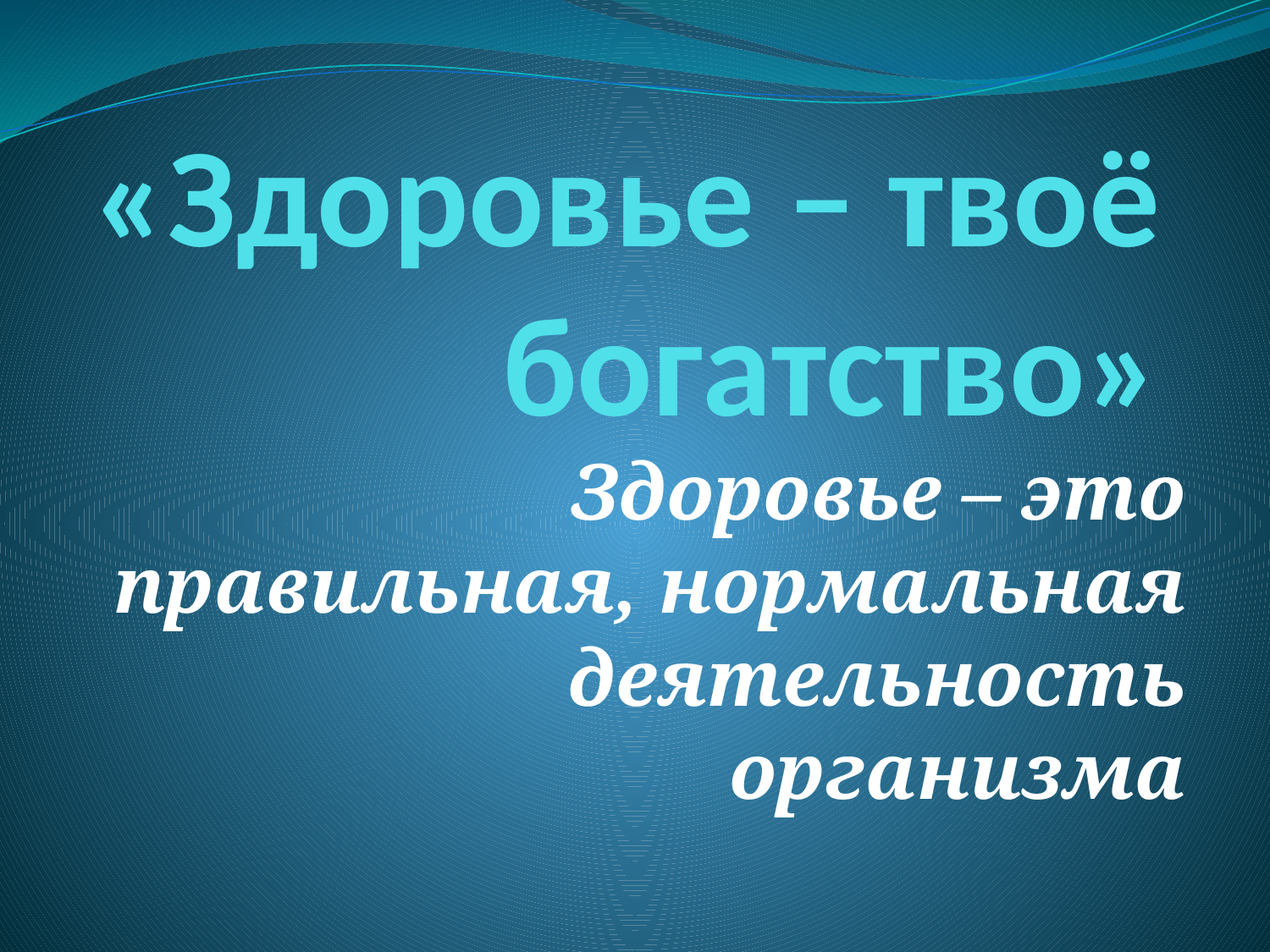

# «Здоровье – твоё богатство»
Здоровье – это правильная, нормальная деятельность организма